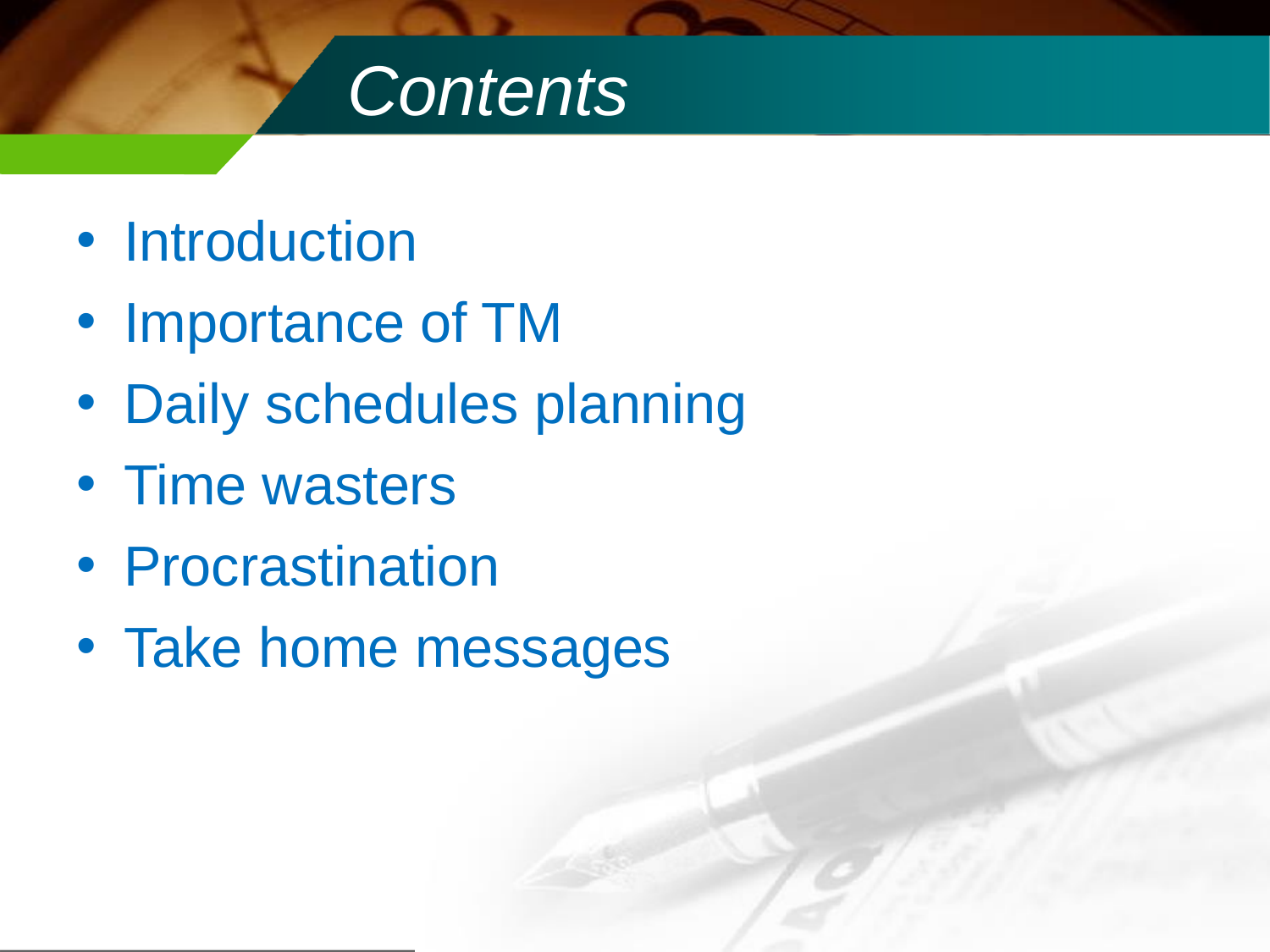

# Contents

Introduction
Importance of TM
Daily schedules planning
Time wasters
Procrastination
Take home messages